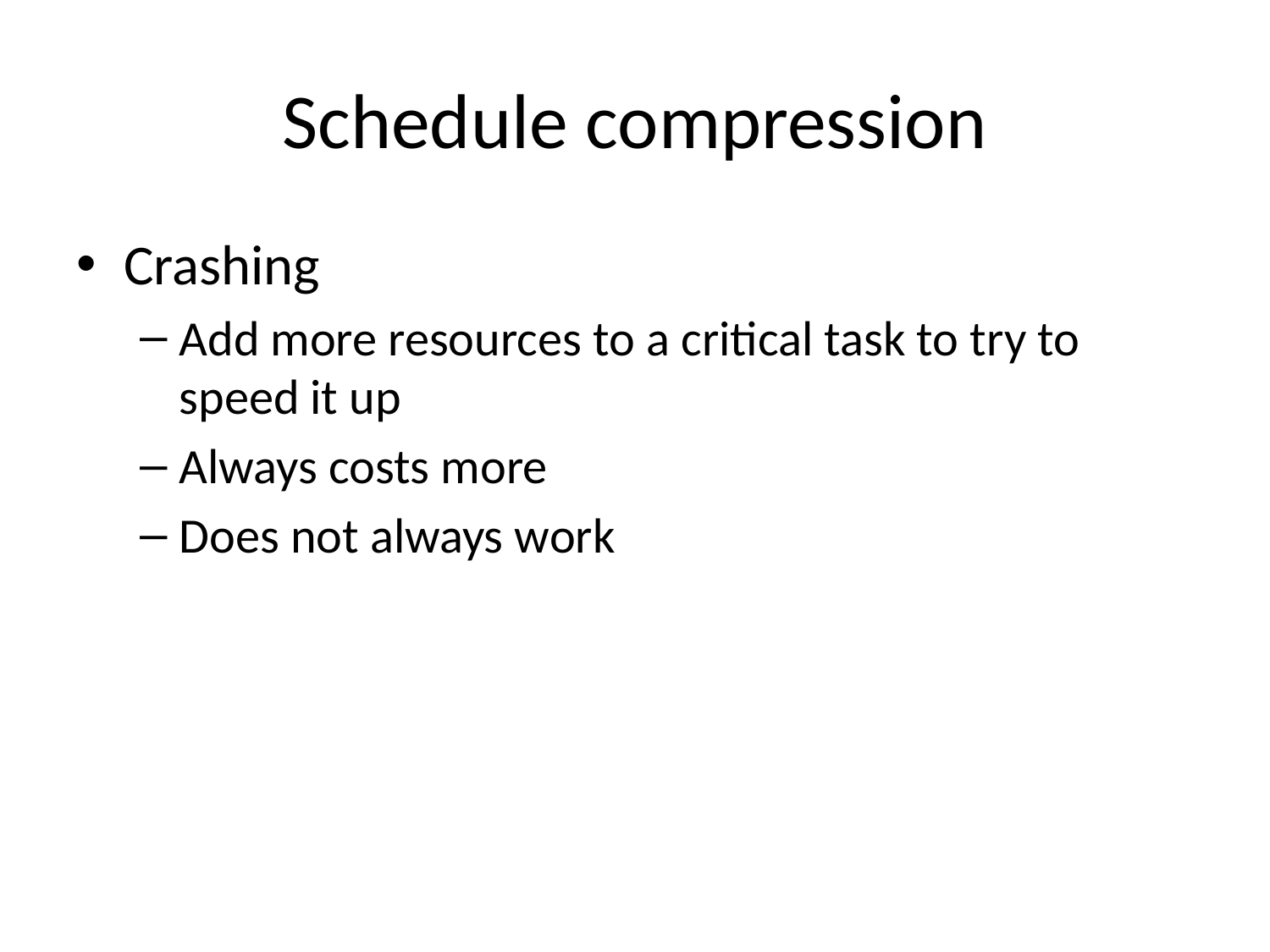

# Schedule compression
Crashing
Add more resources to a critical task to try to speed it up
Always costs more
Does not always work